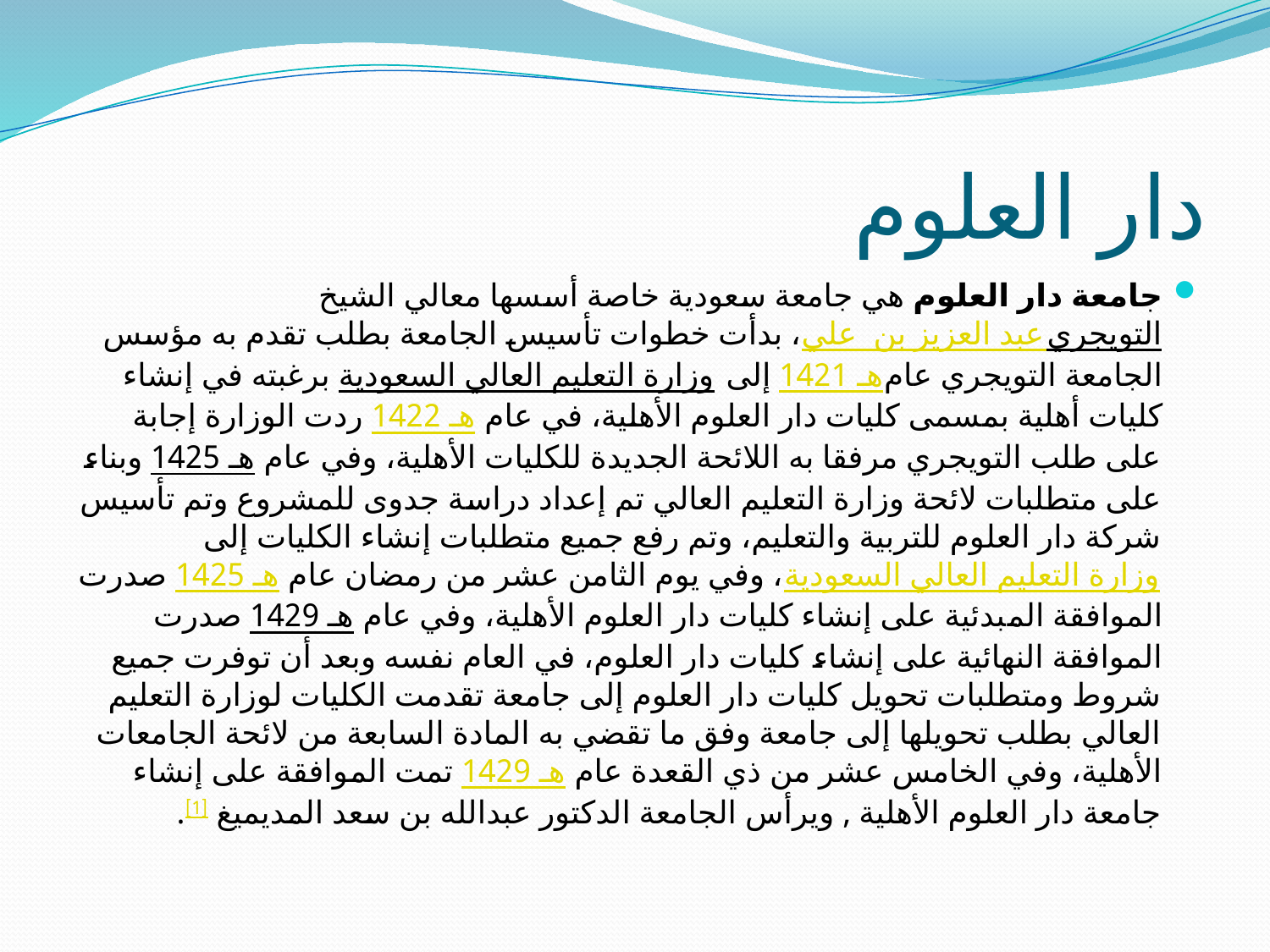

# دار العلوم
جامعة دار العلوم هي جامعة سعودية خاصة أسسها معالي الشيخ عبد العزيز بن علي التويجري، بدأت خطوات تأسيس الجامعة بطلب تقدم به مؤسس الجامعة التويجري عام1421 هـ إلى وزارة التعليم العالي السعودية برغبته في إنشاء كليات أهلية بمسمى كليات دار العلوم الأهلية، في عام 1422 هـ ردت الوزارة إجابة على طلب التويجري مرفقا به اللائحة الجديدة للكليات الأهلية، وفي عام 1425 هـ وبناء على متطلبات لائحة وزارة التعليم العالي تم إعداد دراسة جدوى للمشروع وتم تأسيس شركة دار العلوم للتربية والتعليم، وتم رفع جميع متطلبات إنشاء الكليات إلى وزارة التعليم العالي السعودية، وفي يوم الثامن عشر من رمضان عام 1425 هـ صدرت الموافقة المبدئية على إنشاء كليات دار العلوم الأهلية، وفي عام 1429 هـ صدرت الموافقة النهائية على إنشاء كليات دار العلوم، في العام نفسه وبعد أن توفرت جميع شروط ومتطلبات تحويل كليات دار العلوم إلى جامعة تقدمت الكليات لوزارة التعليم العالي بطلب تحويلها إلى جامعة وفق ما تقضي به المادة السابعة من لائحة الجامعات الأهلية، وفي الخامس عشر من ذي القعدة عام 1429 هـ تمت الموافقة على إنشاء جامعة دار العلوم الأهلية , ويرأس الجامعة الدكتور عبدالله بن سعد المديميغ [1].